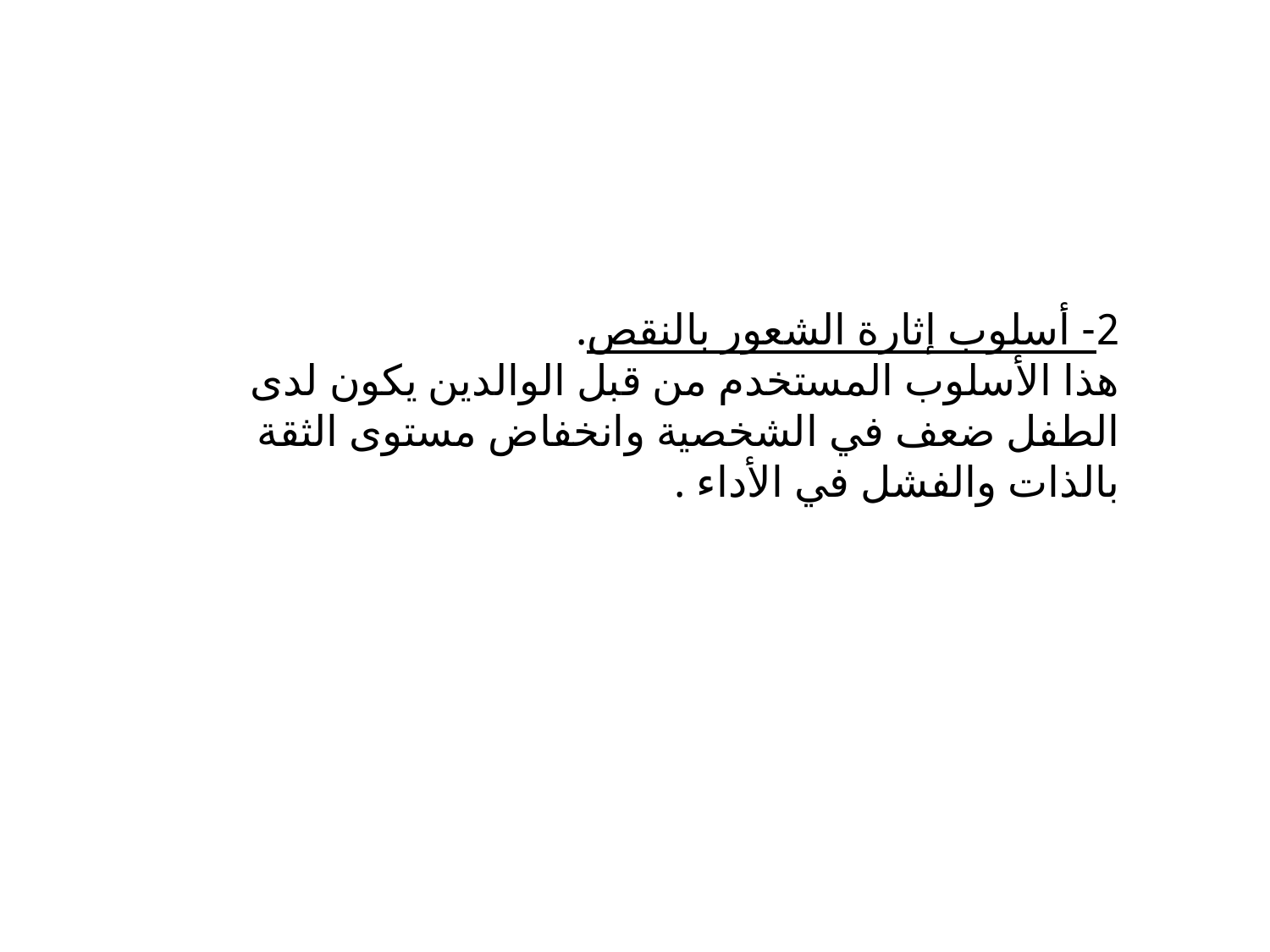

#

2- أسلوب إثارة الشعور بالنقص.
هذا الأسلوب المستخدم من قبل الوالدين يكون لدى الطفل ضعف في الشخصية وانخفاض مستوى الثقة بالذات والفشل في الأداء .